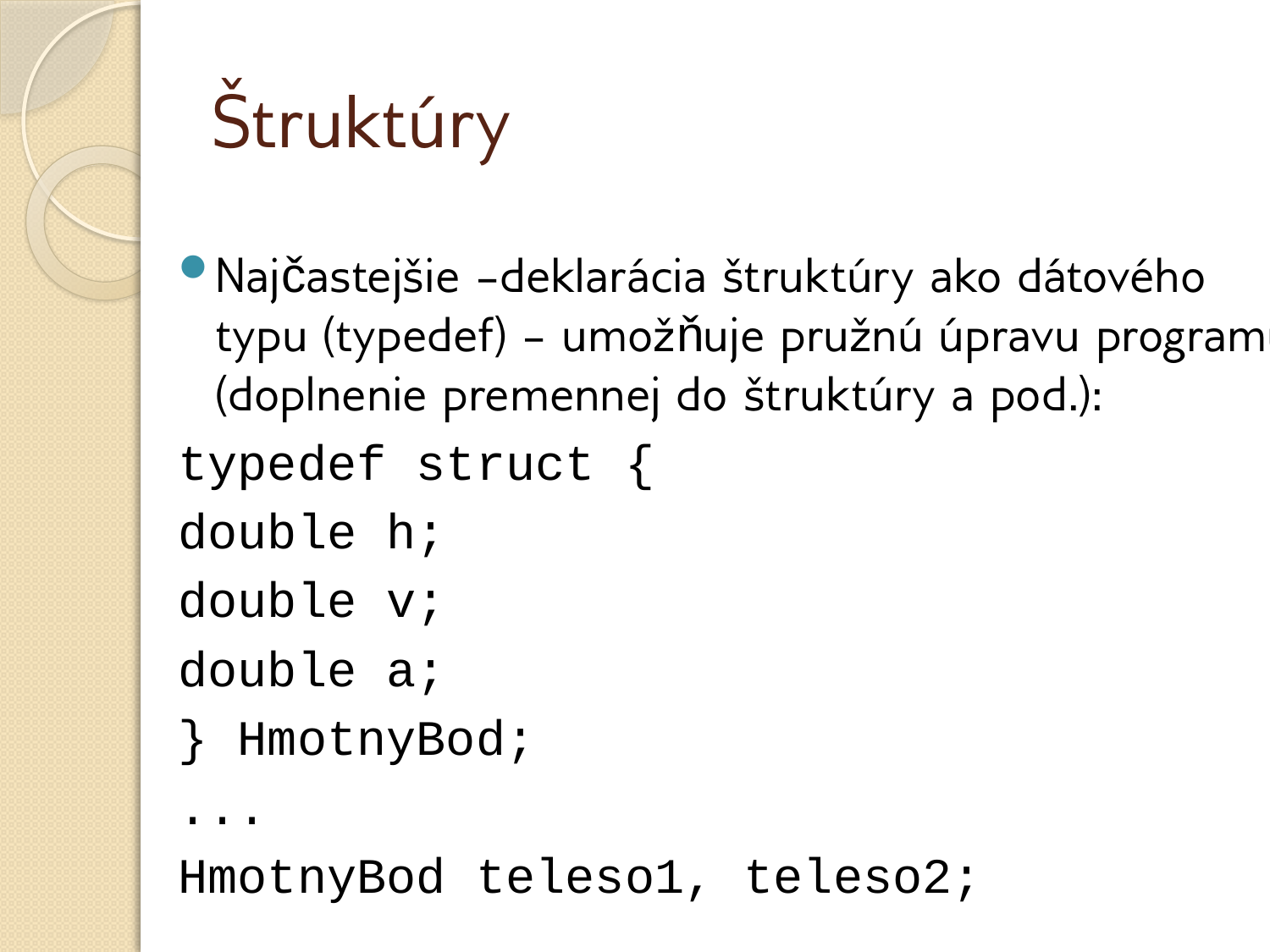

# Štruktúry
Najčastejšie –deklarácia štruktúry ako dátového typu (typedef) – umožňuje pružnú úpravu programu (doplnenie premennej do štruktúry a pod.):
typedef struct {
	double h;
	double v;
	double a;
} HmotnyBod;
...
HmotnyBod teleso1, teleso2;